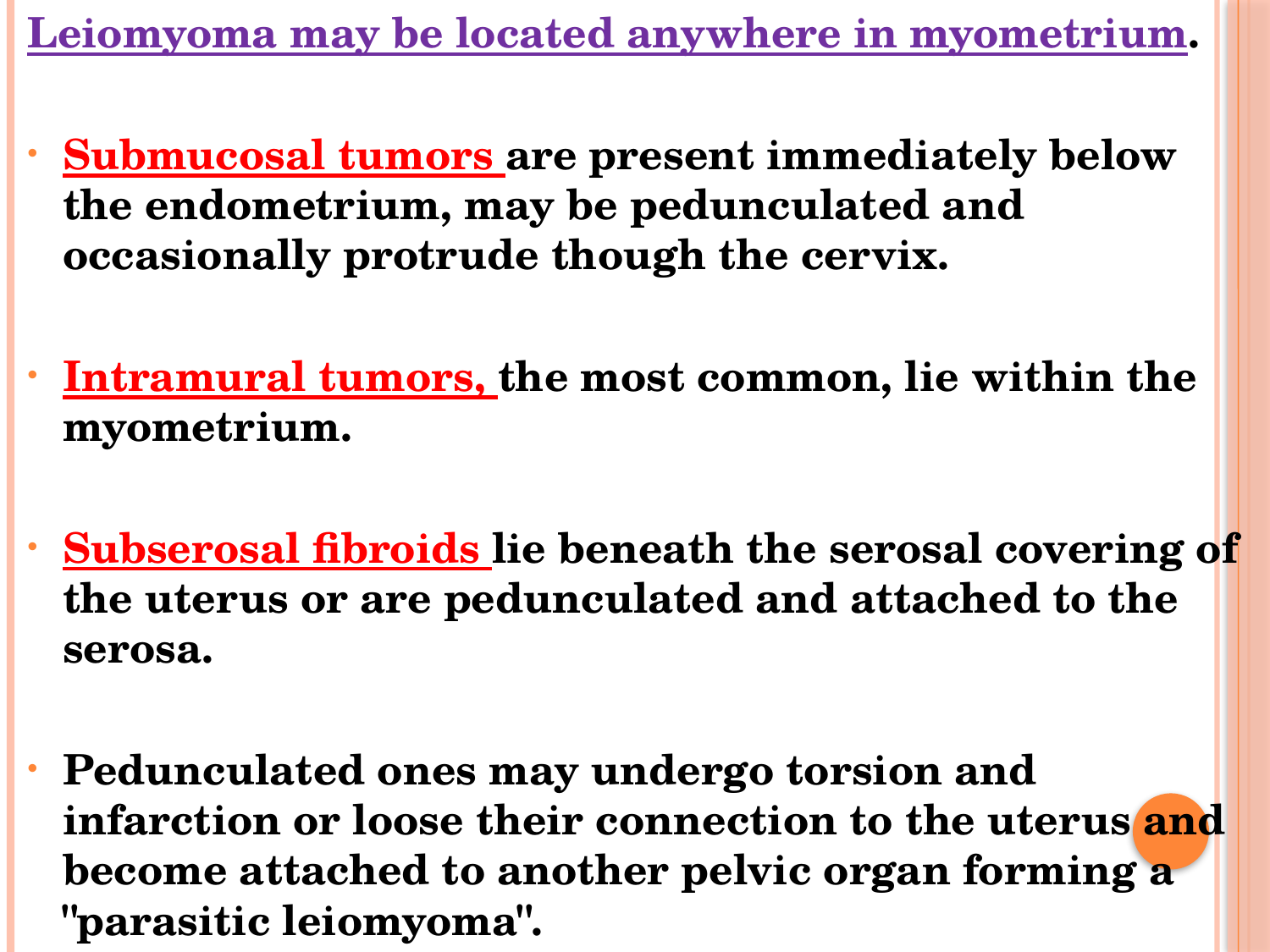

Leiomyoma may be located anywhere in myometrium.

Submucosal tumors are present immediately below the endometrium, may be pedunculated and occasionally protrude though the cervix.

Intramural tumors, the most common, lie within the myometrium.

Subserosal fibroids lie beneath the serosal covering of the uterus or are pedunculated and attached to the serosa.

Pedunculated ones may undergo torsion and infarction or loose their connection to the uterus and become attached to another pelvic organ forming a "parasitic leiomyoma".